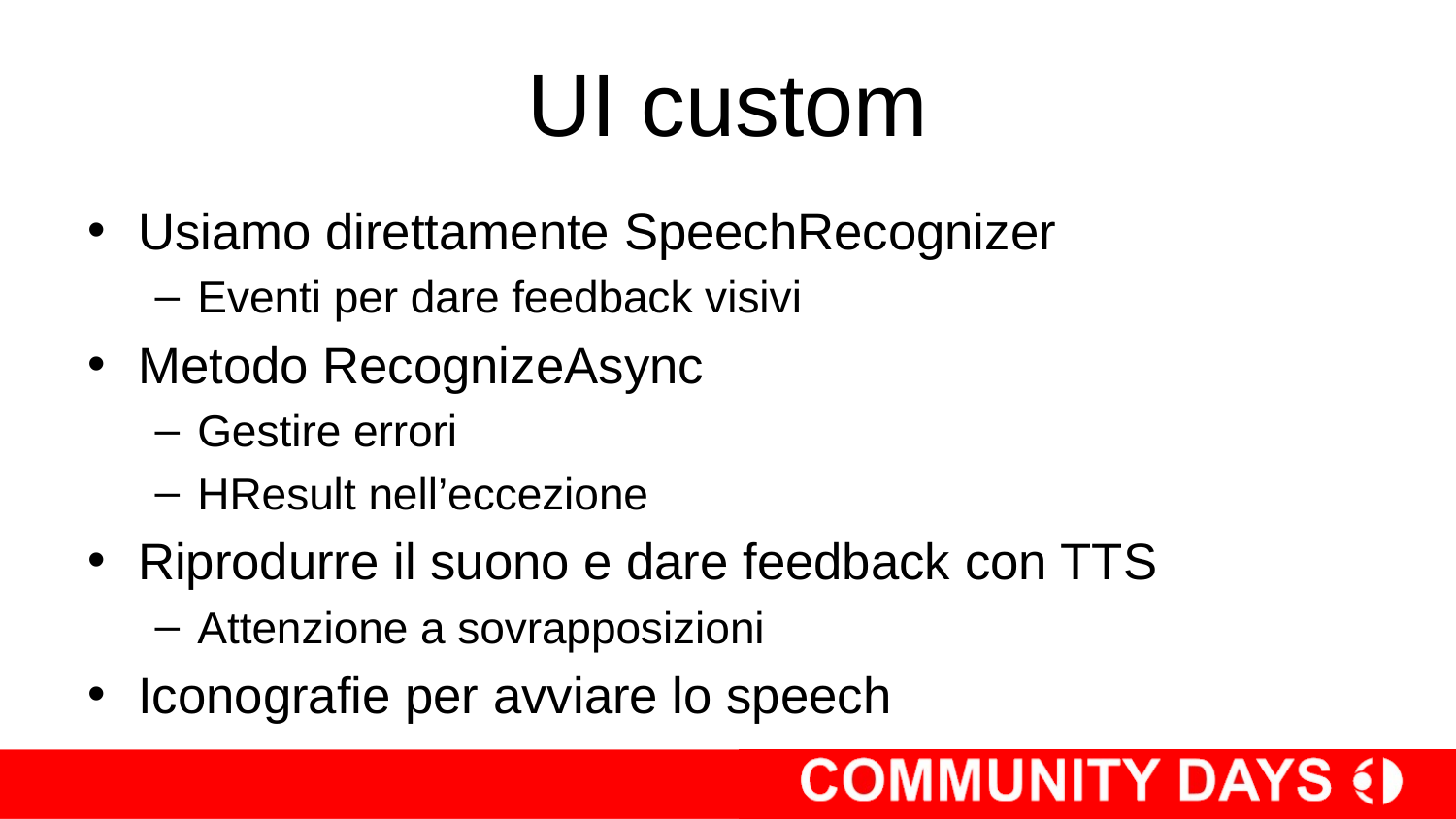

# UI custom
Usiamo direttamente SpeechRecognizer
Eventi per dare feedback visivi
Metodo RecognizeAsync
Gestire errori
HResult nell’eccezione
Riprodurre il suono e dare feedback con TTS
Attenzione a sovrapposizioni
Iconografie per avviare lo speech